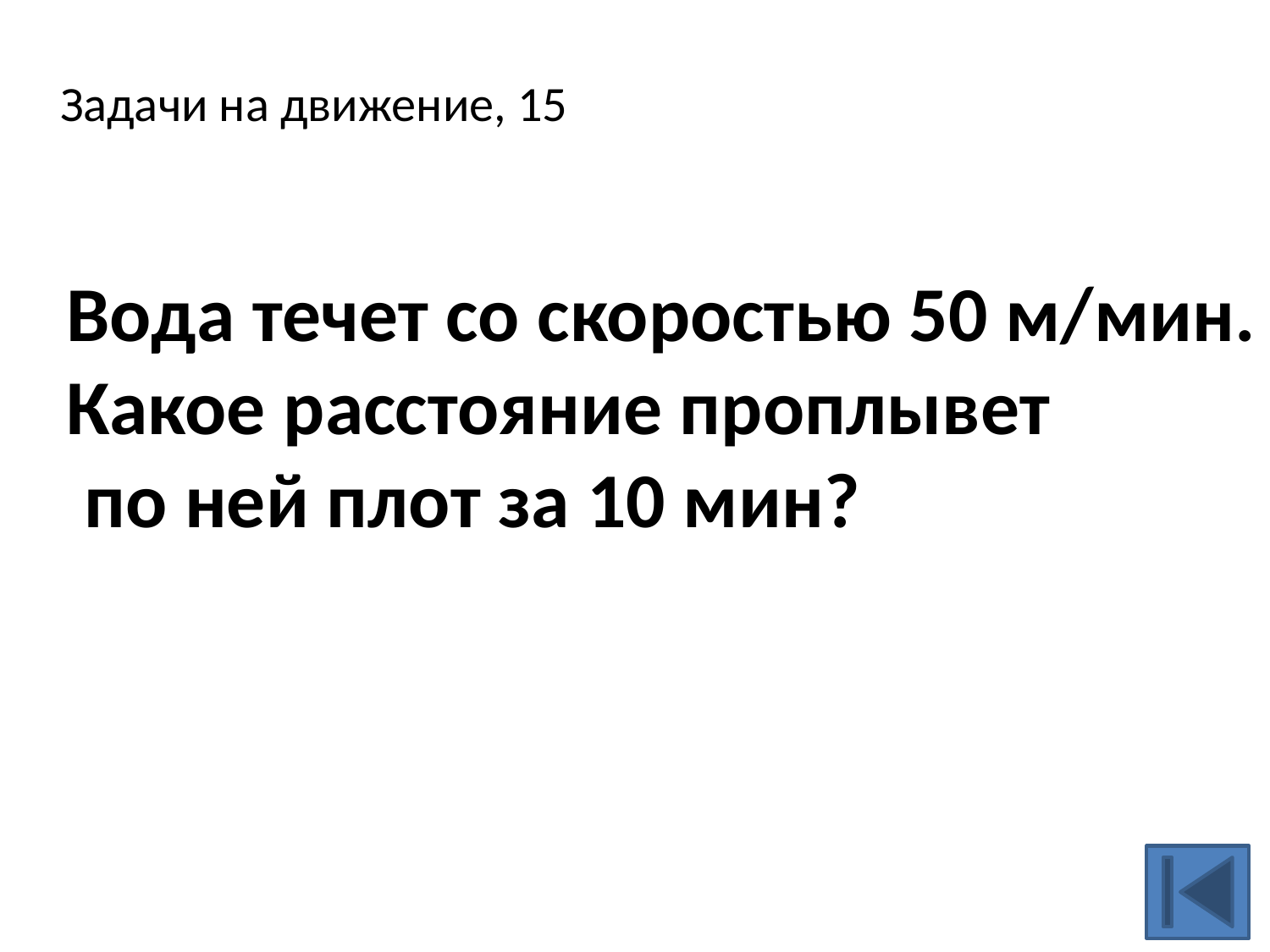

Задачи на движение, 15
Вода течет со скоростью 50 м/мин.
Какое расстояние проплывет
 по ней плот за 10 мин?